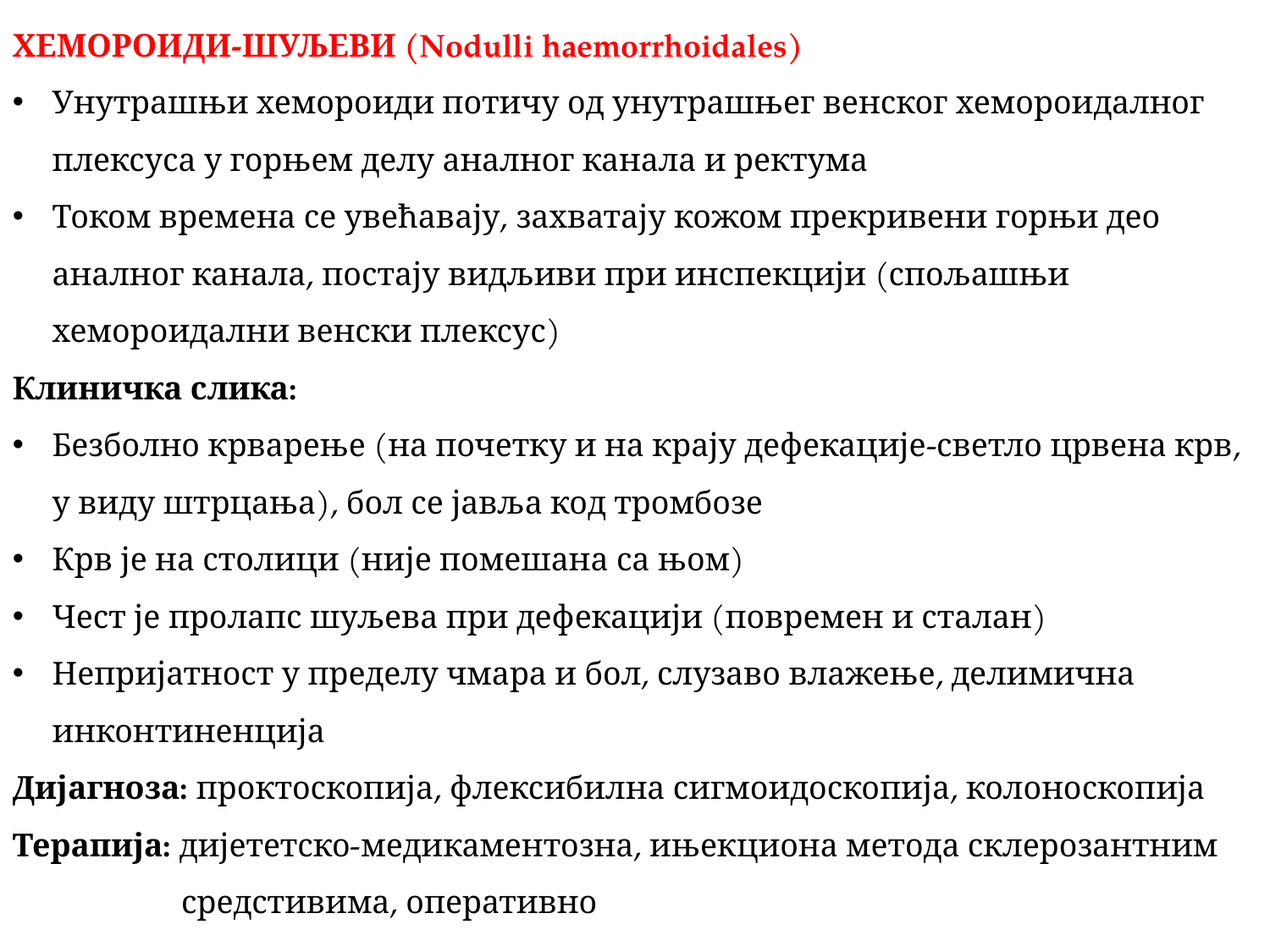

ХЕМОРОИДИ-ШУЉЕВИ (Nodulli haemorrhoidales)
Унутрашњи хемороиди потичу од унутрашњег венског хемороидалног плексуса у горњем делу аналног канала и ректума
Током времена се увећавају, захватају кожом прекривени горњи део аналног канала, постају видљиви при инспекцији (спољашњи хемороидални венски плексус)
Клиничка слика:
Безболно крварење (на почетку и на крају дефекације-светло црвена крв, у виду штрцања), бол се јавља код тромбозе
Крв је на столици (није помешана са њом)
Чест је пролапс шуљева при дефекацији (повремен и сталан)
Непријатност у пределу чмара и бол, слузаво влажење, делимична инконтиненција
Дијагноза: проктоскопија, флексибилна сигмоидоскопија, колоноскопија
Терапија: дијететско-медикаментозна, ињекциона метода склерозантним
                     средстивима, оперативно